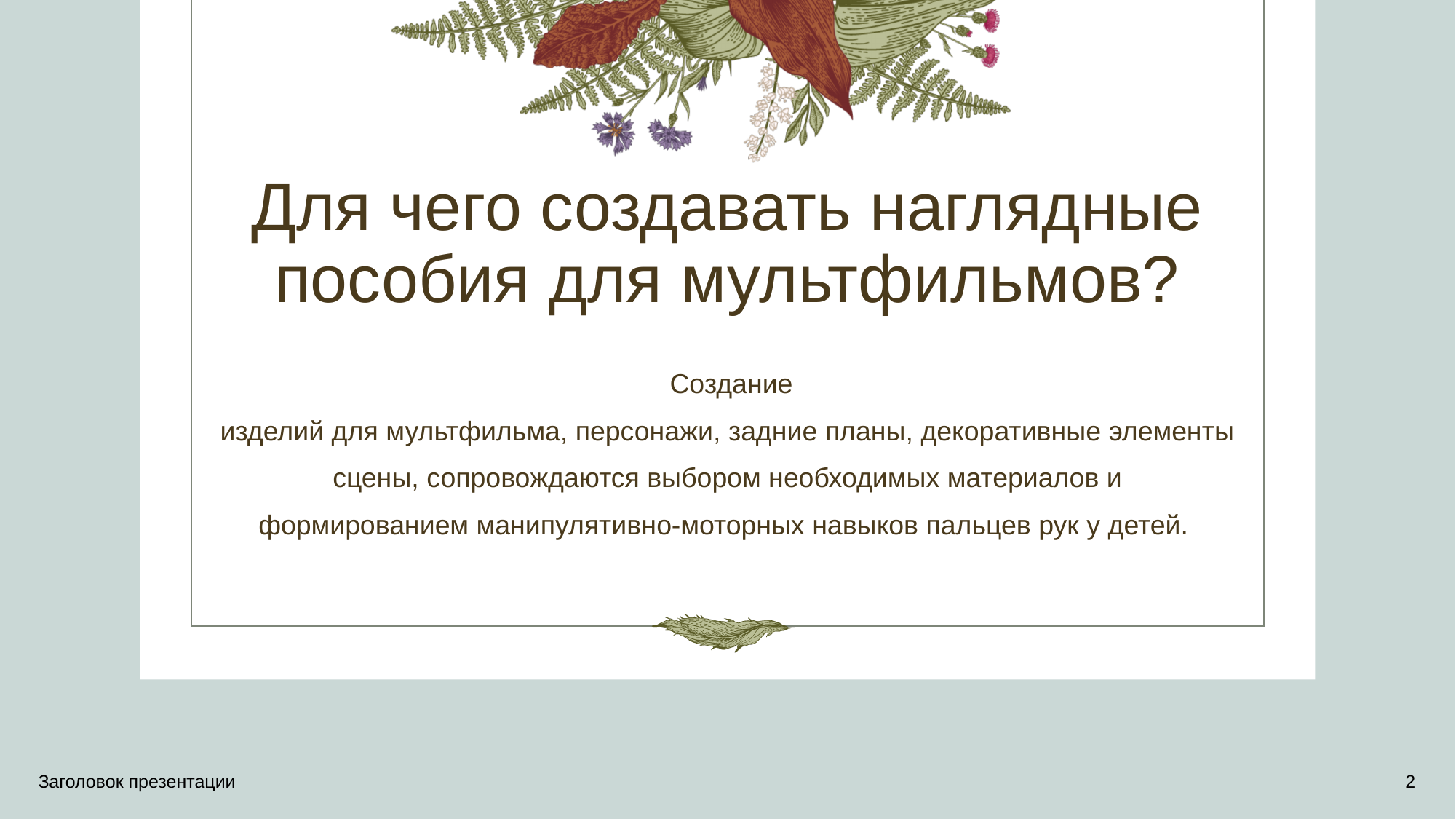

# Для чего создавать наглядные пособия для мультфильмов?
 Создание
изделий для мультфильма, персонажи, задние планы, декоративные элементы
сцены, сопровождаются выбором необходимых материалов и
формированием манипулятивно-моторных навыков пальцев рук у детей.
Заголовок презентации
2